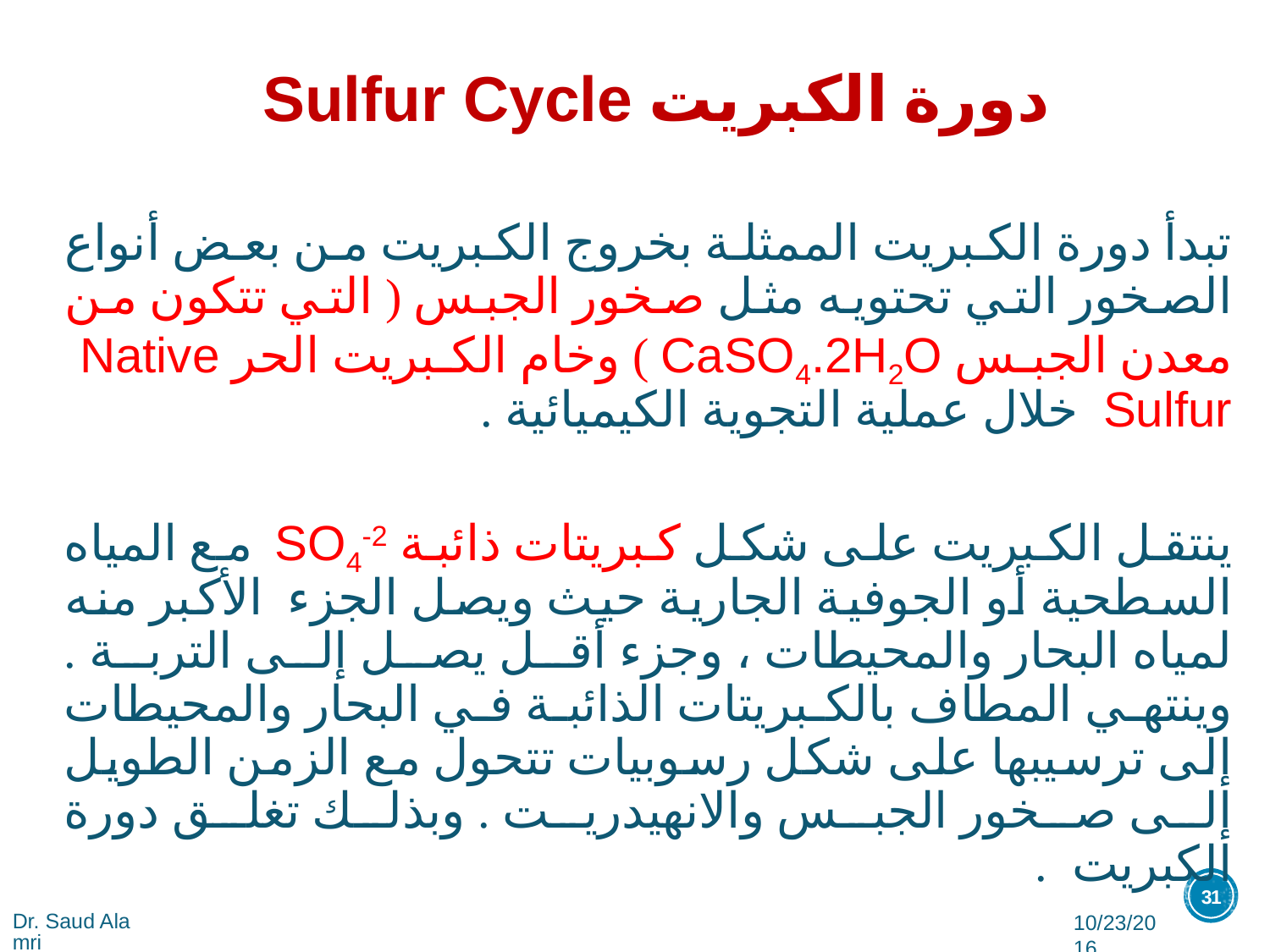

دورة الكبريت Sulfur Cycle
تبدأ دورة الكبريت الممثلة بخروج الكبريت من بعض أنواع الصخور التي تحتويه مثل صخور الجبس ( التي تتكون من معدن الجبس CaSO4.2H2O ) وخام الكبريت الحر Native Sulfur  خلال عملية التجوية الكيميائية .

ينتقل الكبريت على شكل كبريتات ذائبة SO4-2   مع المياه السطحية أو الجوفية الجارية حيث ويصل الجزء  الأكبر منه لمياه البحار والمحيطات ، وجزء أقل يصل إلى التربة . وينتهي المطاف بالكبريتات الذائبة في البحار والمحيطات إلى ترسيبها على شكل رسوبيات تتحول مع الزمن الطويل إلى صخور الجبس والانهيدريت . وبذلك تغلق دورة الكبريت  .
31
Dr. Saud Alamri
10/23/2016